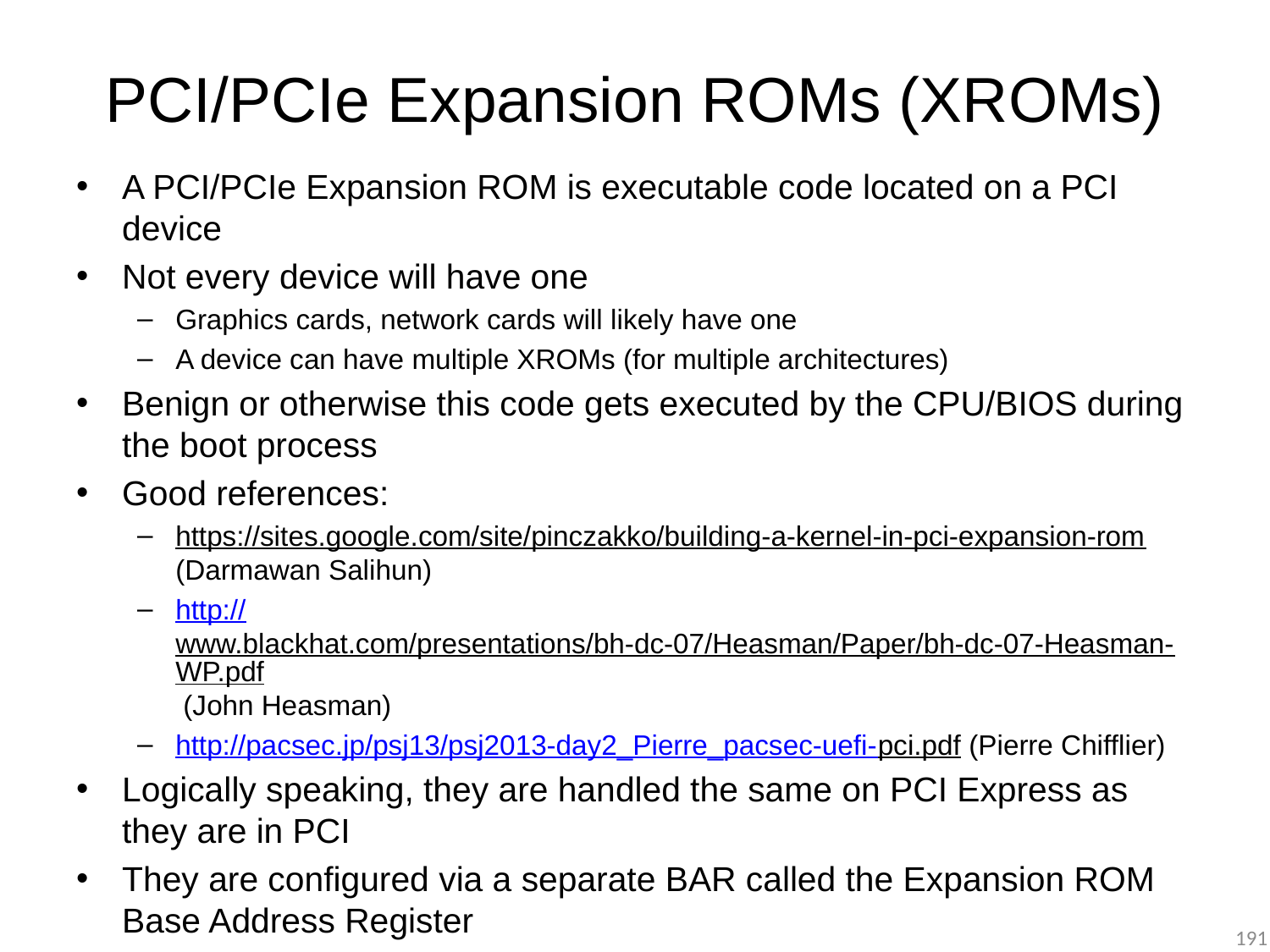

# PCI/PCIe Expansion ROMs (XROMs)
A PCI/PCIe Expansion ROM is executable code located on a PCI device
Not every device will have one
Graphics cards, network cards will likely have one
A device can have multiple XROMs (for multiple architectures)
Benign or otherwise this code gets executed by the CPU/BIOS during the boot process
Good references:
https://sites.google.com/site/pinczakko/building-a-kernel-in-pci-expansion-rom  (Darmawan Salihun)
http://www.blackhat.com/presentations/bh-dc-07/Heasman/Paper/bh-dc-07-Heasman-WP.pdf (John Heasman)
http://pacsec.jp/psj13/psj2013-day2_Pierre_pacsec-uefi-pci.pdf (Pierre Chifflier)
Logically speaking, they are handled the same on PCI Express as they are in PCI
They are configured via a separate BAR called the Expansion ROM Base Address Register
191